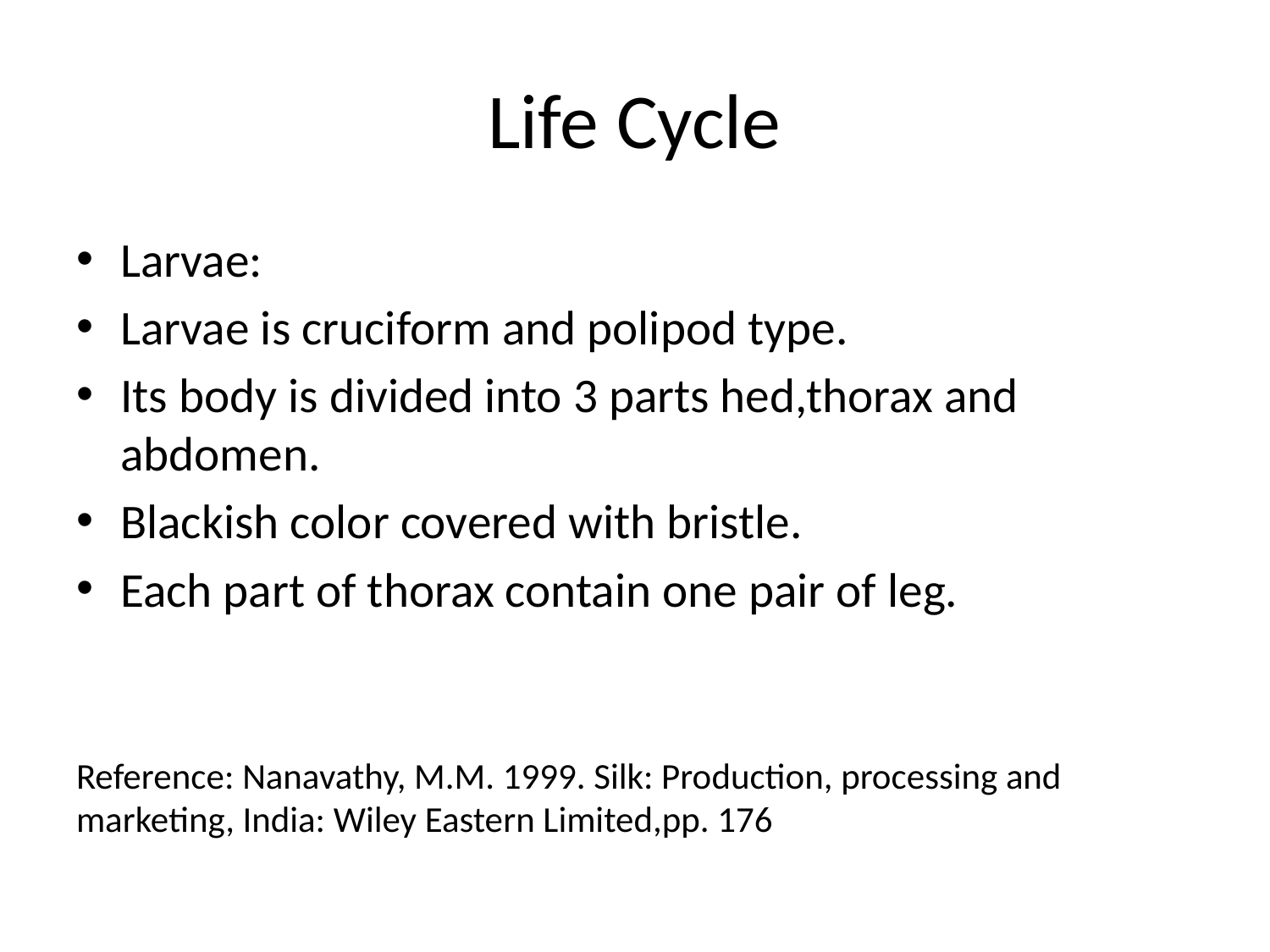

# Life Cycle
Larvae:
Larvae is cruciform and polipod type.
Its body is divided into 3 parts hed,thorax and abdomen.
Blackish color covered with bristle.
Each part of thorax contain one pair of leg.

Reference: Nanavathy, M.M. 1999. Silk: Production, processing and marketing, India: Wiley Eastern Limited,pp. 176